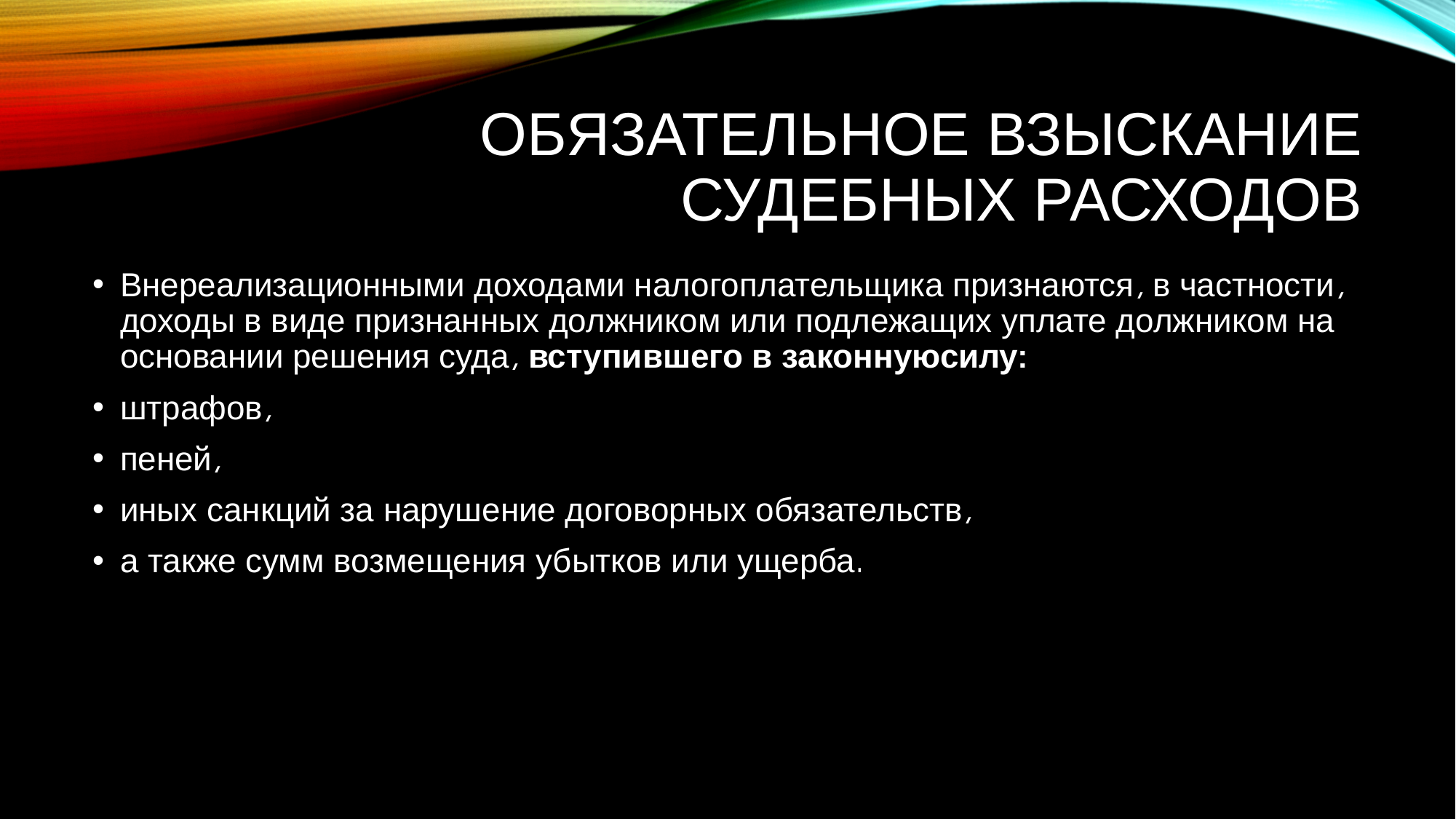

# Обязательное взыскание судебных расходов
Внереализационными доходами налогоплательщика признаются, в частности, доходы в виде признанных должником или подлежащих уплате должником на основании решения суда, вступившего в законнуюсилу:
штрафов,
пеней,
иных санкций за нарушение договорных обязательств,
а также сумм возмещения убытков или ущерба.